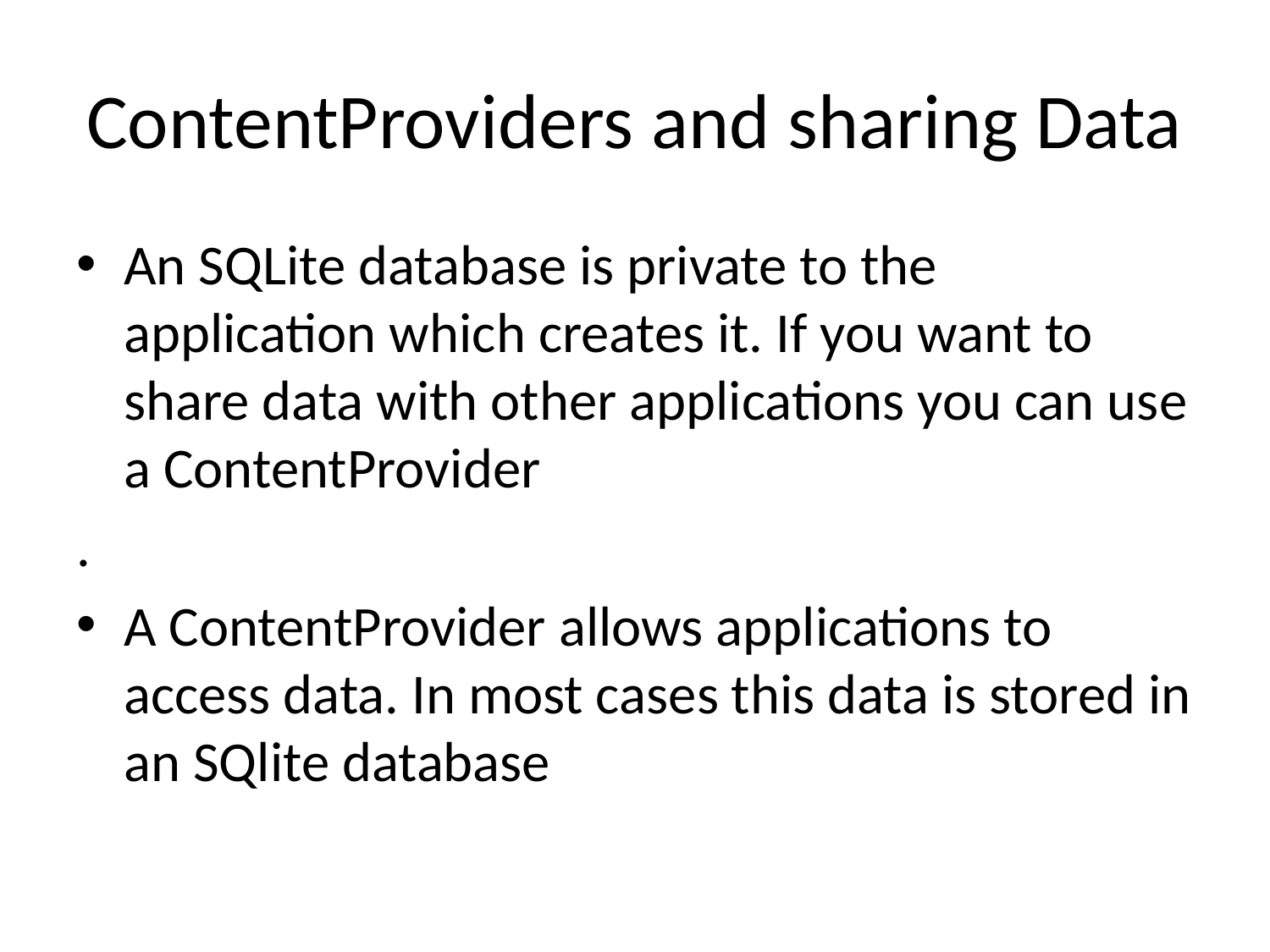

# ContentProviders and sharing Data
An SQLite database is private to the application which creates it. If you want to share data with other applications you can use a ContentProvider
.
A ContentProvider allows applications to access data. In most cases this data is stored in an SQlite database